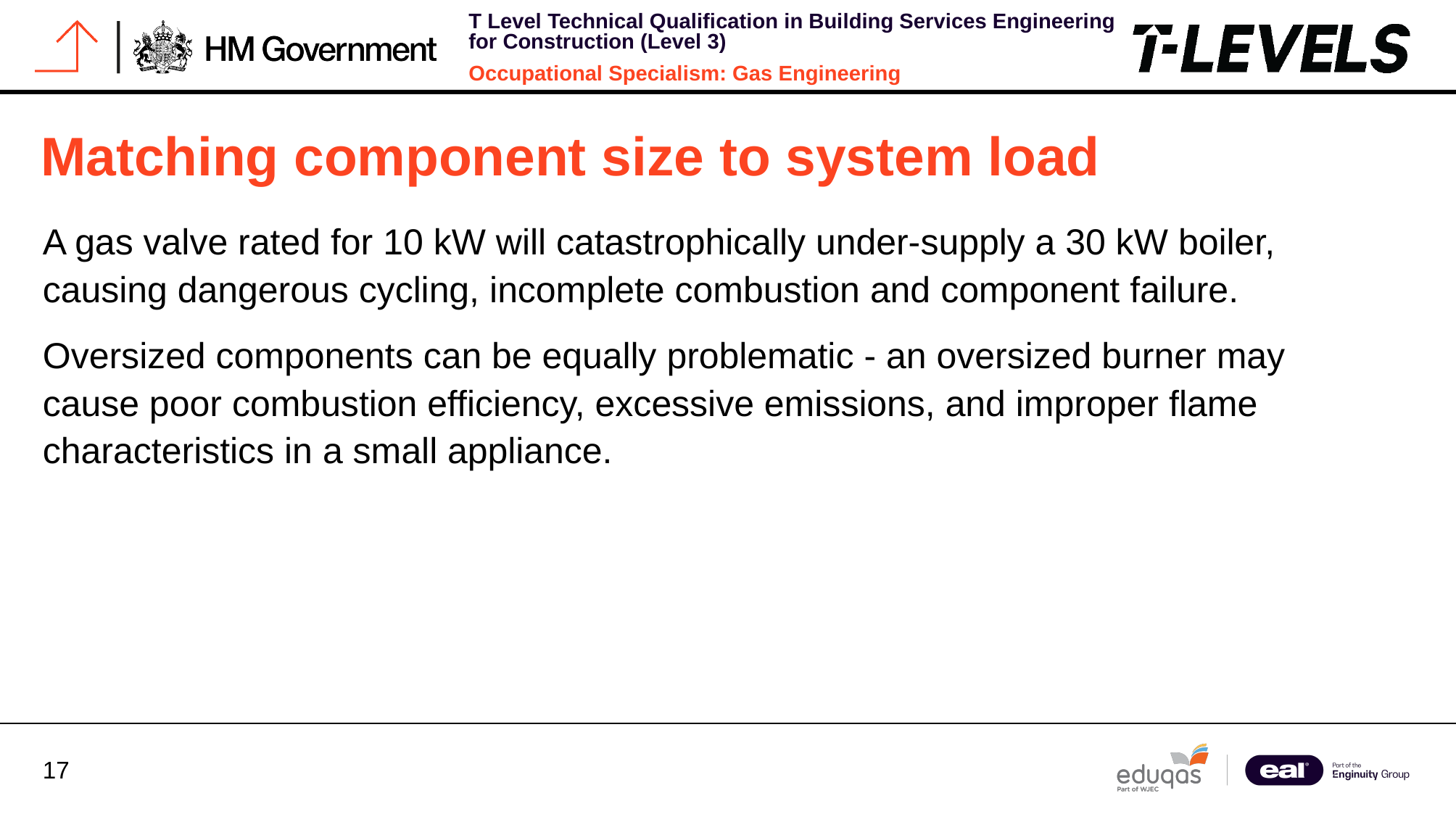

# Matching component size to system load
A gas valve rated for 10 kW will catastrophically under-supply a 30 kW boiler, causing dangerous cycling, incomplete combustion and component failure.
Oversized components can be equally problematic - an oversized burner may cause poor combustion efficiency, excessive emissions, and improper flame characteristics in a small appliance.